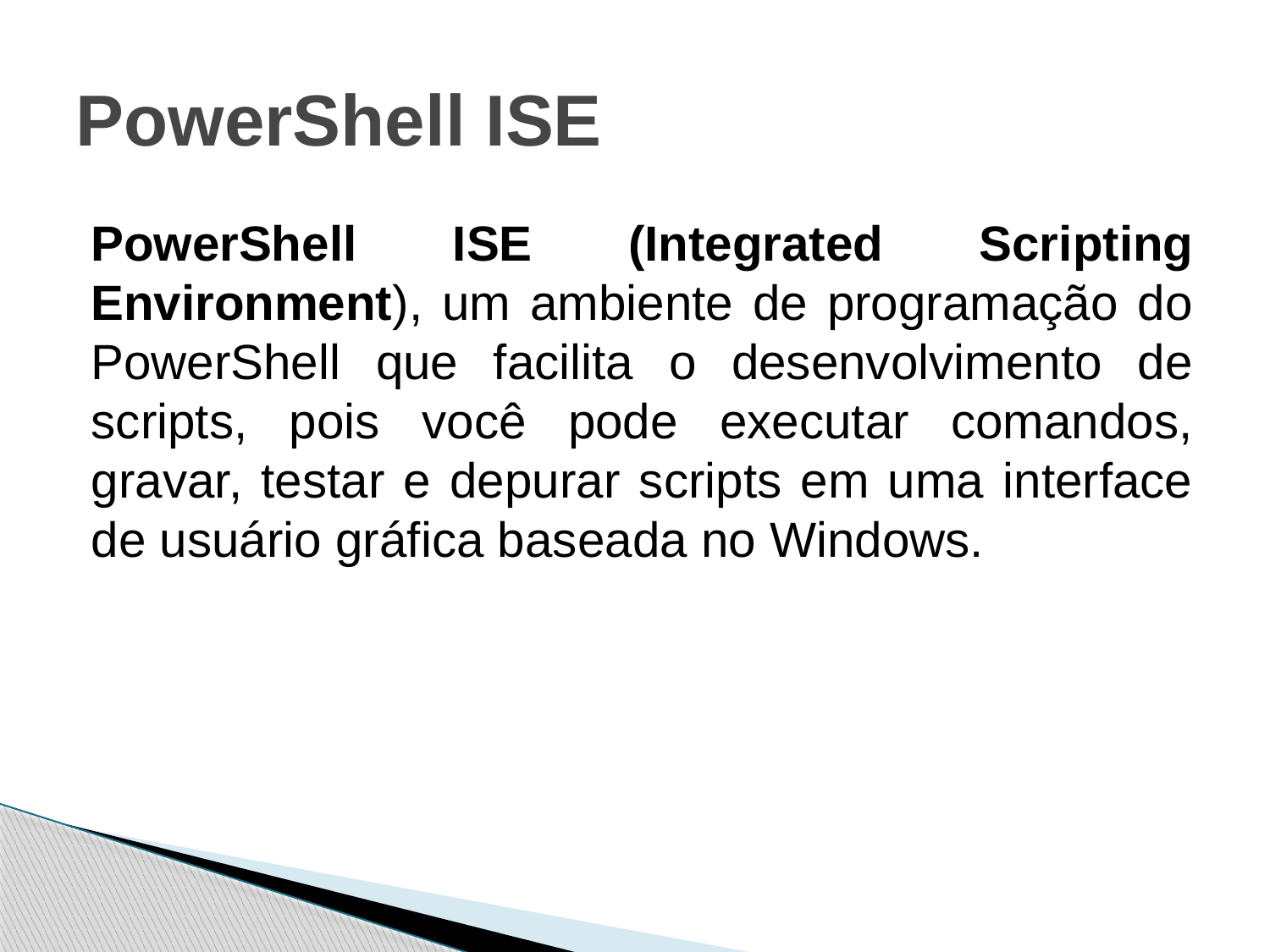

# PowerShell ISE
PowerShell ISE (Integrated Scripting Environment), um ambiente de programação do PowerShell que facilita o desenvolvimento de scripts, pois você pode executar comandos, gravar, testar e depurar scripts em uma interface de usuário gráfica baseada no Windows.